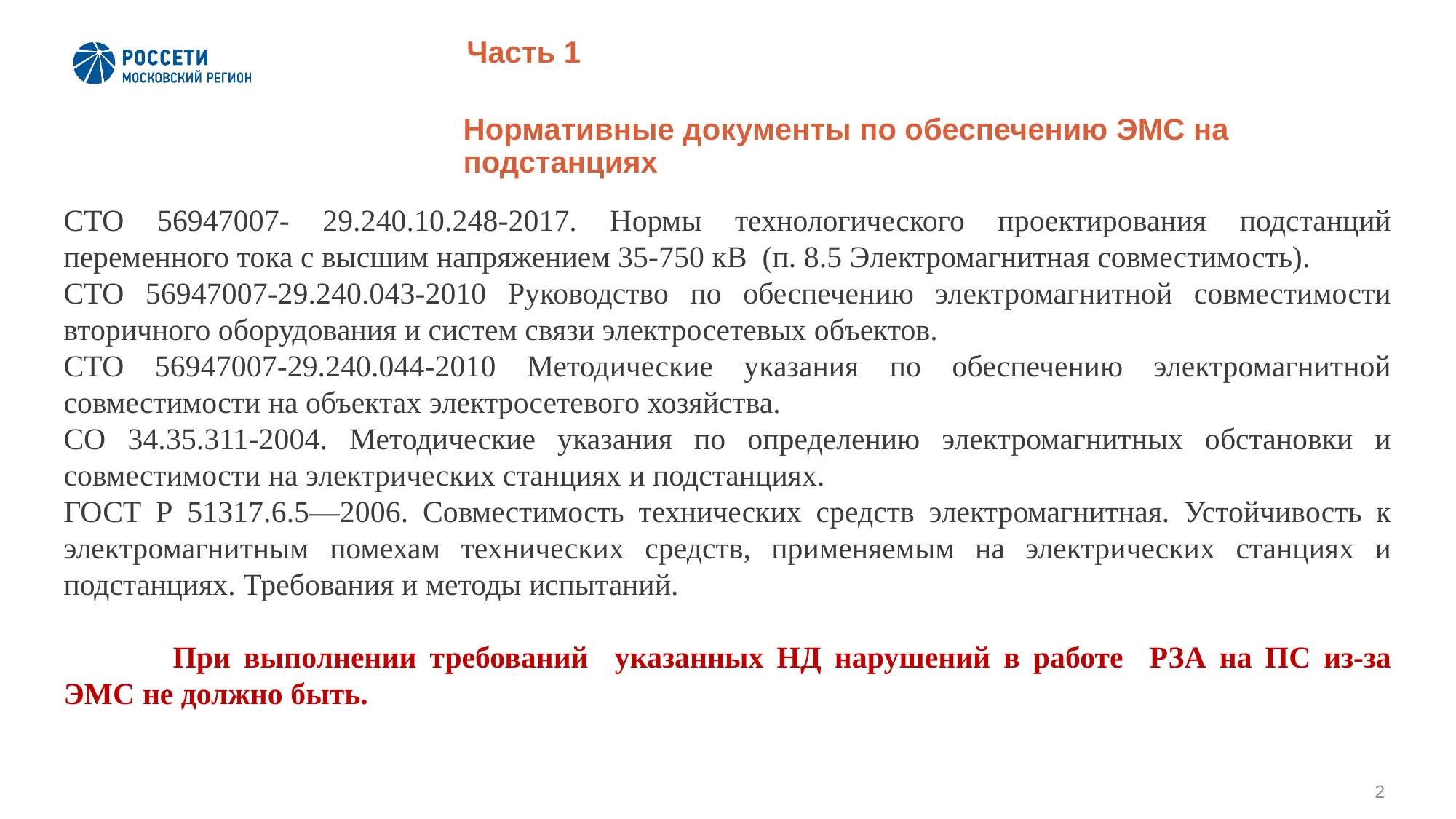

Часть 1
Нормативные документы по обеспечению ЭМС на подстанциях
СТО 56947007- 29.240.10.248-2017. Нормы технологического проектирования подстанций переменного тока с высшим напряжением 35-750 кВ  (п. 8.5 Электромагнитная совместимость).
СТО 56947007-29.240.043-2010 Руководство по обеспечению электромагнитной совместимости вторичного оборудования и систем связи электросетевых объектов.
СТО 56947007-29.240.044-2010 Методические указания по обеспечению электромагнитной совместимости на объектах электросетевого хозяйства.
СО 34.35.311-2004. Методические указания по определению электромагнитных обстановки и совместимости на электрических станциях и подстанциях.
ГОСТ Р 51317.6.5—2006. Совместимость технических средств электромагнитная. Устойчивость к электромагнитным помехам технических средств, применяемым на электрических станциях и подстанциях. Требования и методы испытаний.

	При выполнении требований  указанных НД нарушений в работе  РЗА на ПС из-за ЭМС не должно быть.